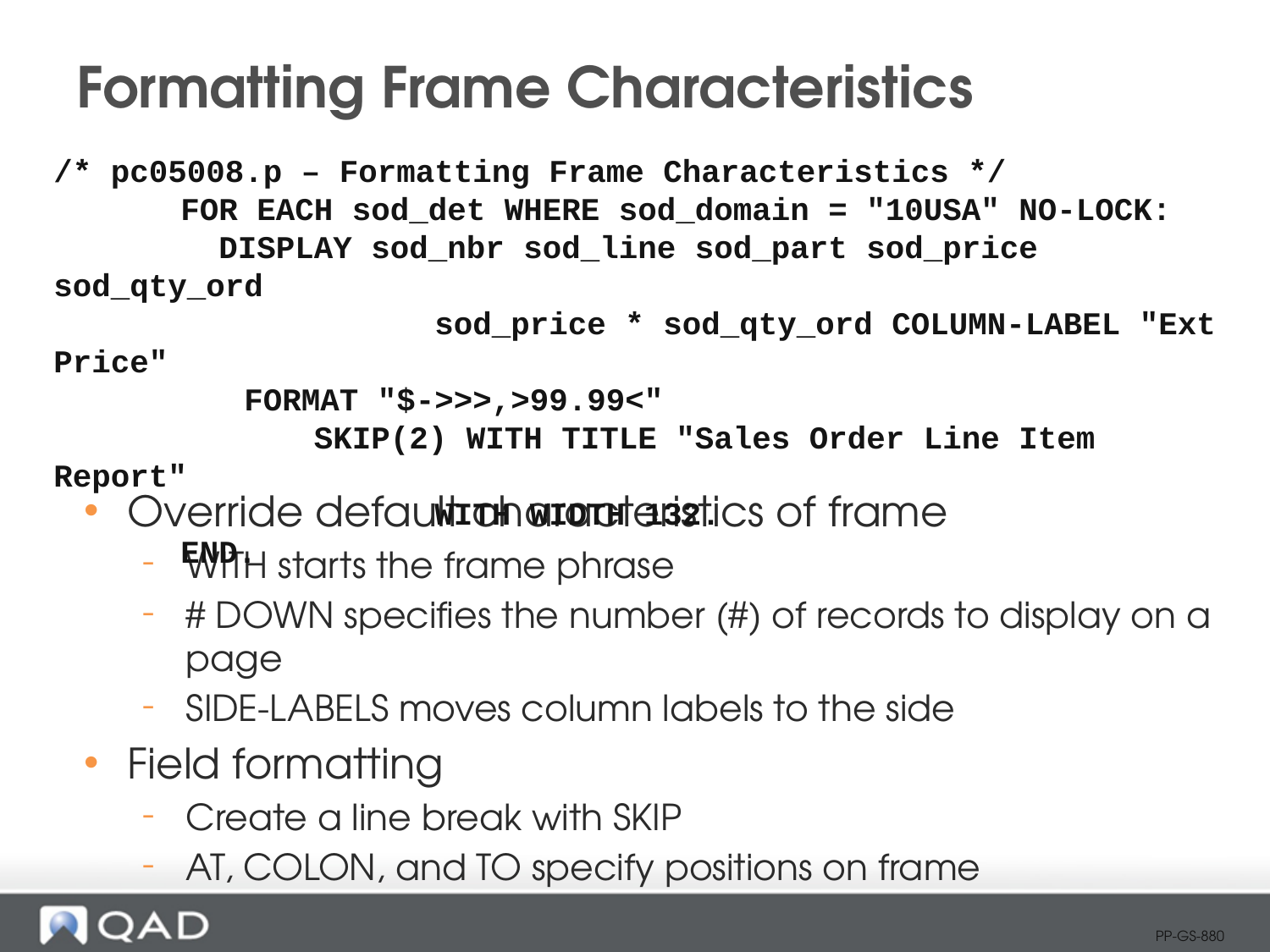

# Formatting Frame Characteristics
/* pc05008.p – Formatting Frame Characteristics */
	FOR EACH sod_det WHERE sod_domain = "10USA" NO-LOCK:
	  DISPLAY sod_nbr sod_line sod_part sod_price sod_qty_ord
			sod_price * sod_qty_ord COLUMN-LABEL "Ext Price"
          FORMAT "$->>>,>99.99<"
	       SKIP(2) WITH TITLE "Sales Order Line Item Report"
			WITH WIDTH 132.
	END.

Override default characteristics of frame
WITH starts the frame phrase
# DOWN specifies the number (#) of records to display on a page
SIDE-LABELS moves column labels to the side
Field formatting
Create a line break with SKIP
AT, COLON, and TO specify positions on frame
PP-GS-880